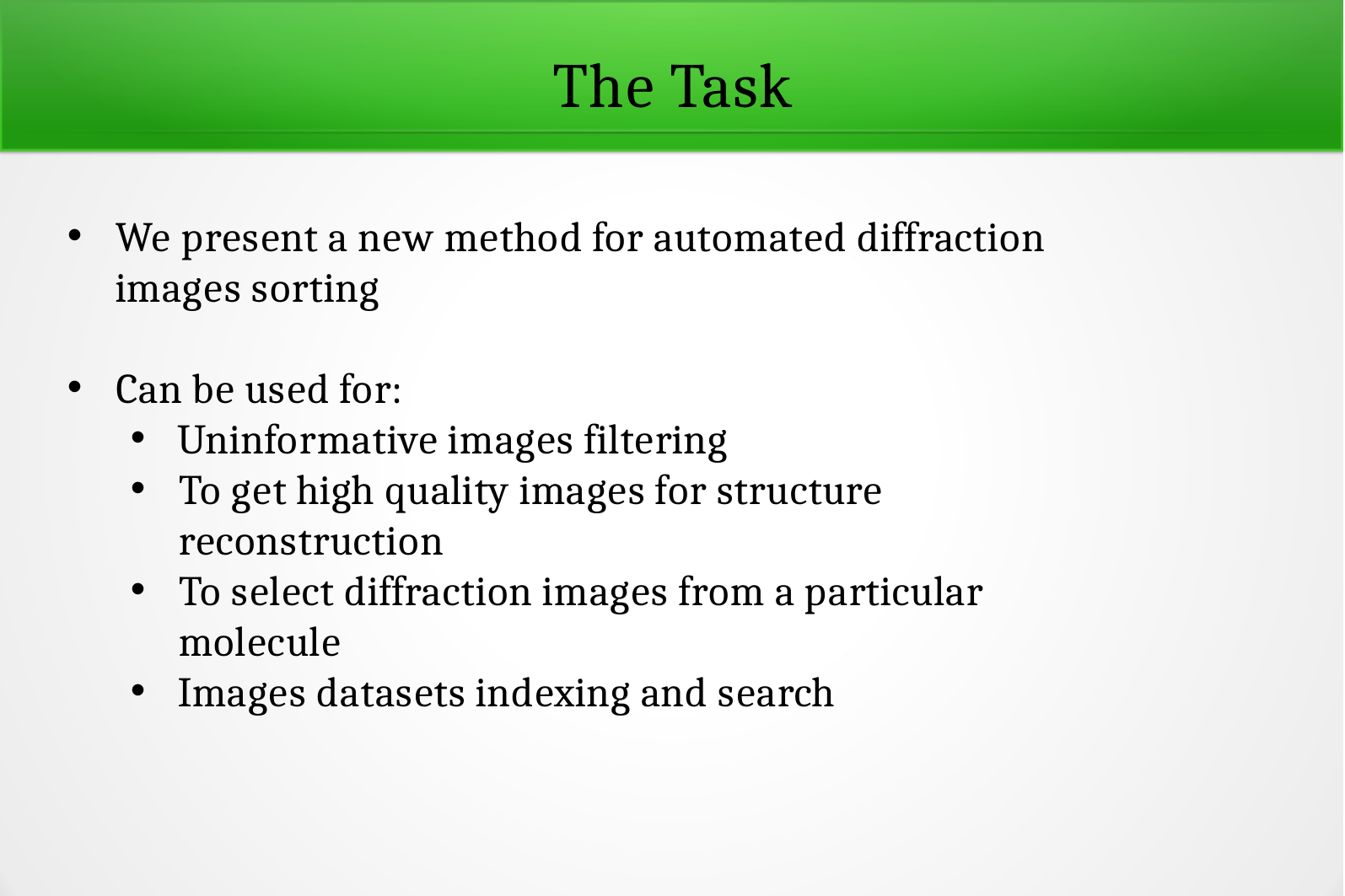

The Task
We present a new method for automated diffraction images sorting

Can be used for:
Uninformative images filtering
To get high quality images for structure reconstruction
To select diffraction images from a particular molecule
Images datasets indexing and search